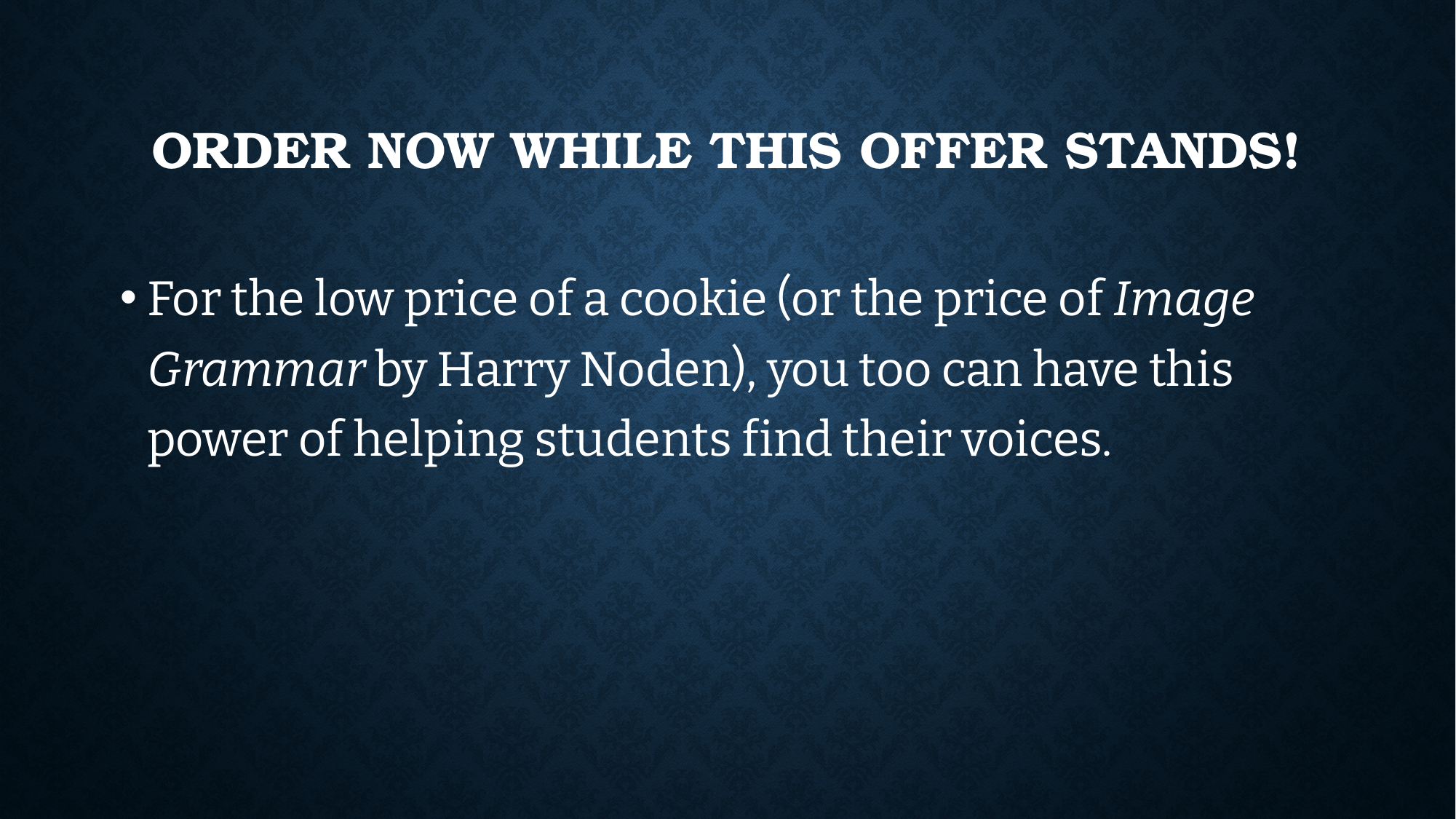

# Order now while this offer stands!
For the low price of a cookie (or the price of Image Grammar by Harry Noden), you too can have this power of helping students find their voices.